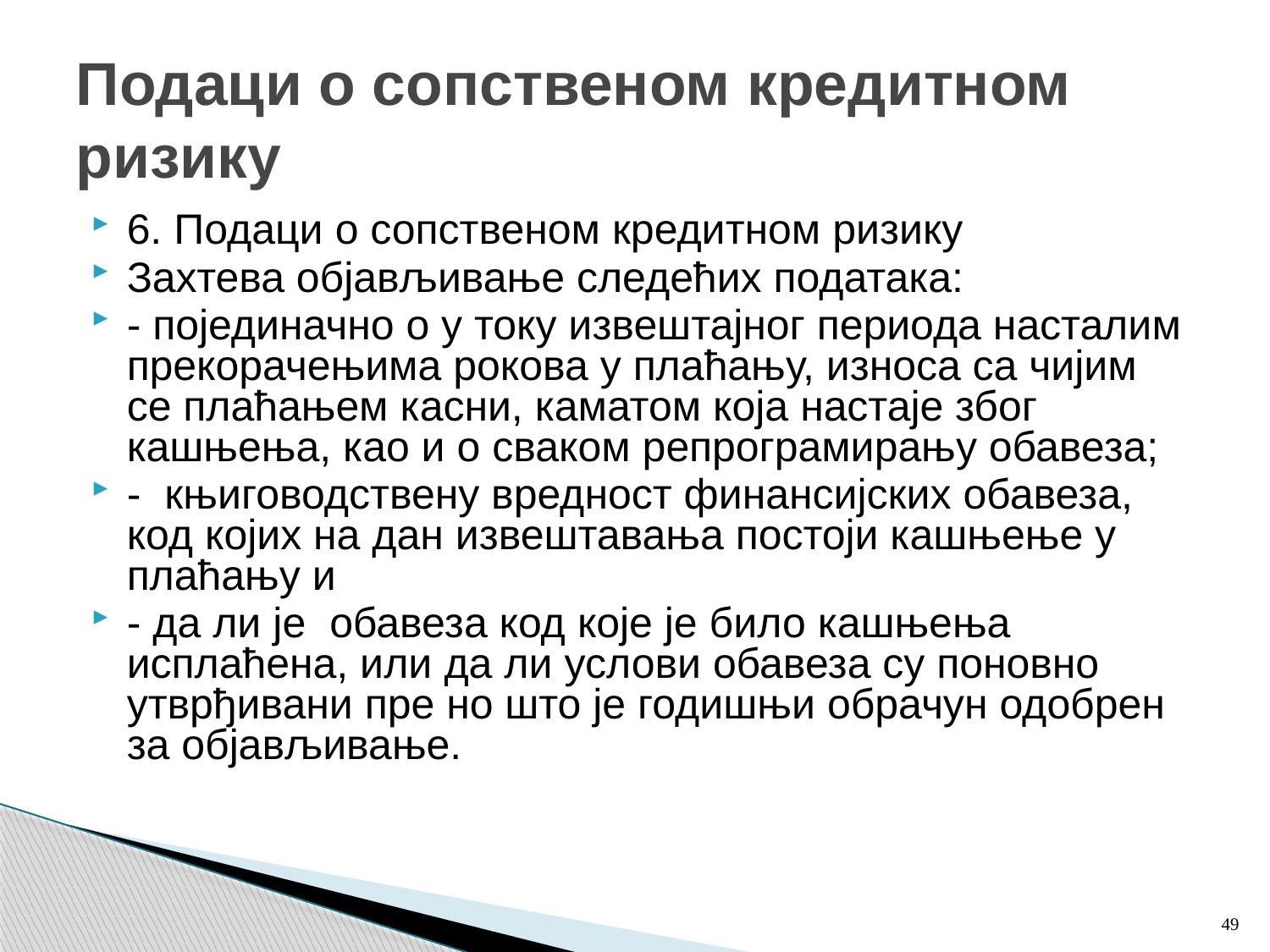

# Подаци о сопственом кредитном ризику
6. Подаци о сопственом кредитном ризику
Захтева објављивање следећих података:
- појединачно о у току извештајног периода насталим прекорачењима рокова у плаћању, износа са чијим се плаћањем касни, каматом која настаје због кашњења, као и о сваком репрограмирању обавеза;
-  књиговодствену вредност финансијских обавеза, код којих на дан извештавања постоји кашњење у плаћању и
- да ли је  обавеза код које је било кашњења исплаћена, или да ли услови обавеза су поновно утврђивани пре но што је годишњи обрачун одобрен за објављивање.
49